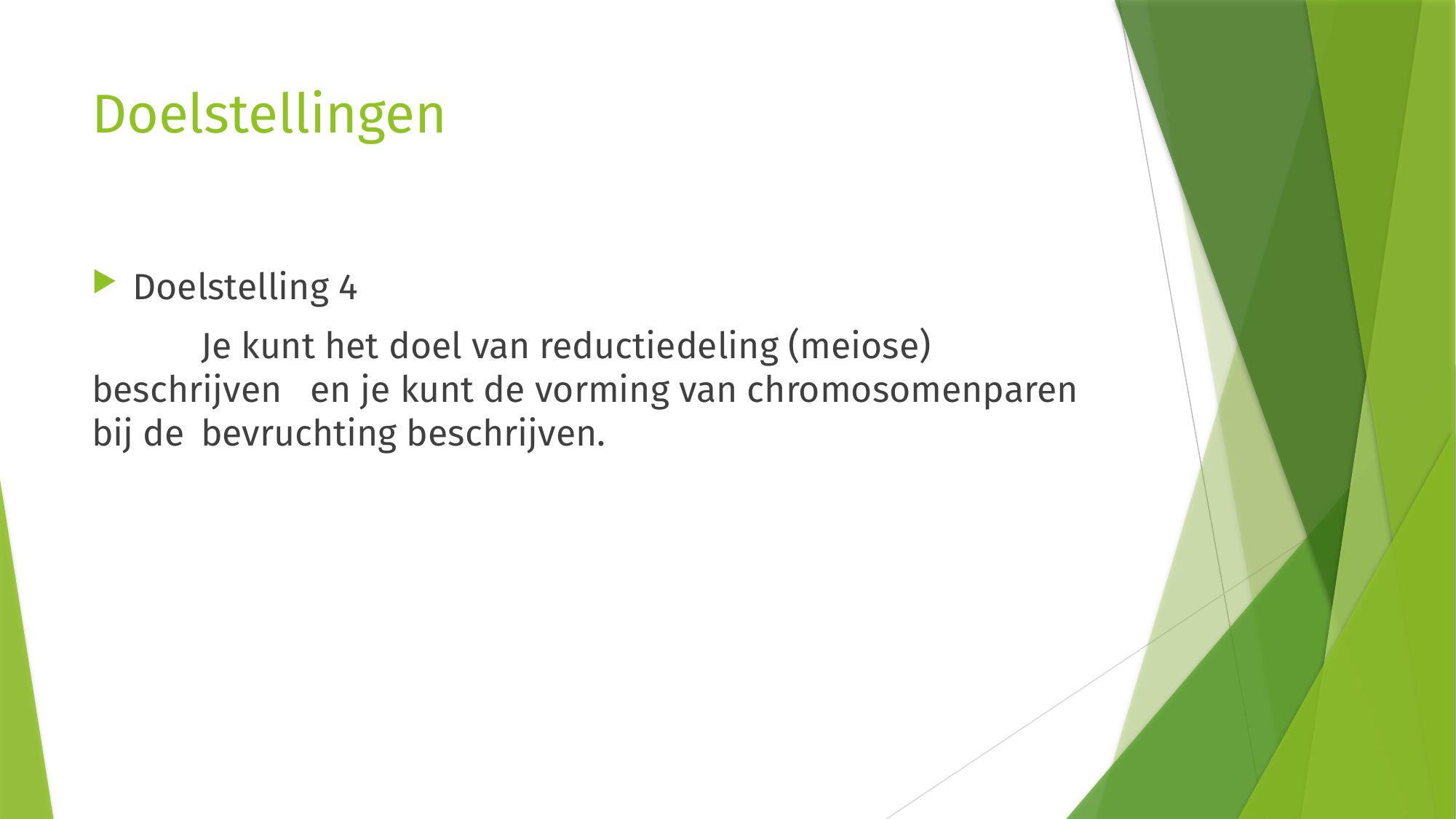

# Doelstellingen
Doelstelling 4
	Je kunt het doel van reductiedeling (meiose) beschrijven 	en je kunt de vorming van chromosomenparen bij de 	bevruchting beschrijven.